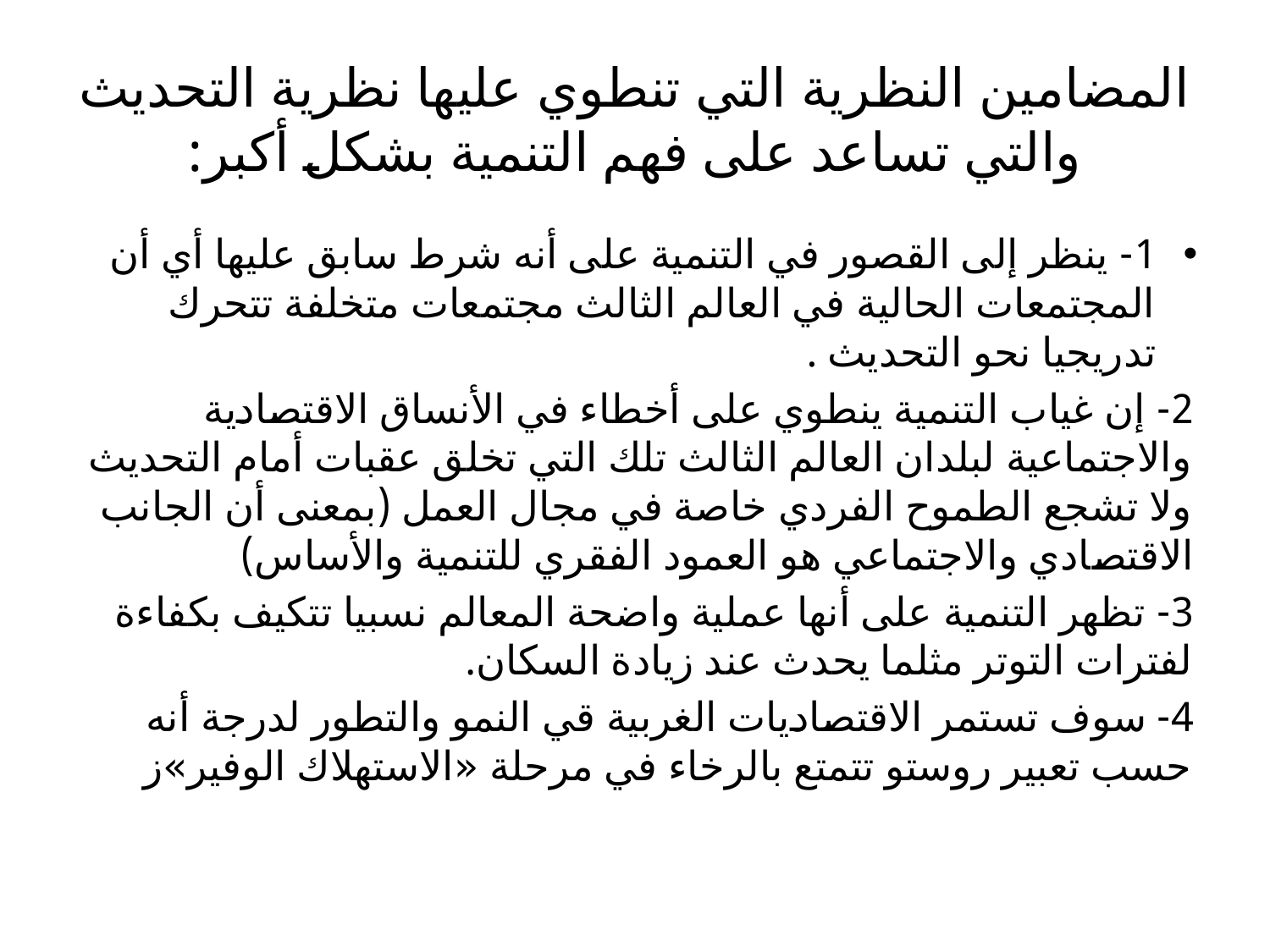

# المضامين النظرية التي تنطوي عليها نظرية التحديث والتي تساعد على فهم التنمية بشكل أكبر:
1- ينظر إلى القصور في التنمية على أنه شرط سابق عليها أي أن المجتمعات الحالية في العالم الثالث مجتمعات متخلفة تتحرك تدريجيا نحو التحديث .
2- إن غياب التنمية ينطوي على أخطاء في الأنساق الاقتصادية والاجتماعية لبلدان العالم الثالث تلك التي تخلق عقبات أمام التحديث ولا تشجع الطموح الفردي خاصة في مجال العمل (بمعنى أن الجانب الاقتصادي والاجتماعي هو العمود الفقري للتنمية والأساس)
3- تظهر التنمية على أنها عملية واضحة المعالم نسبيا تتكيف بكفاءة لفترات التوتر مثلما يحدث عند زيادة السكان.
4- سوف تستمر الاقتصاديات الغربية قي النمو والتطور لدرجة أنه حسب تعبير روستو تتمتع بالرخاء في مرحلة «الاستهلاك الوفير»ز